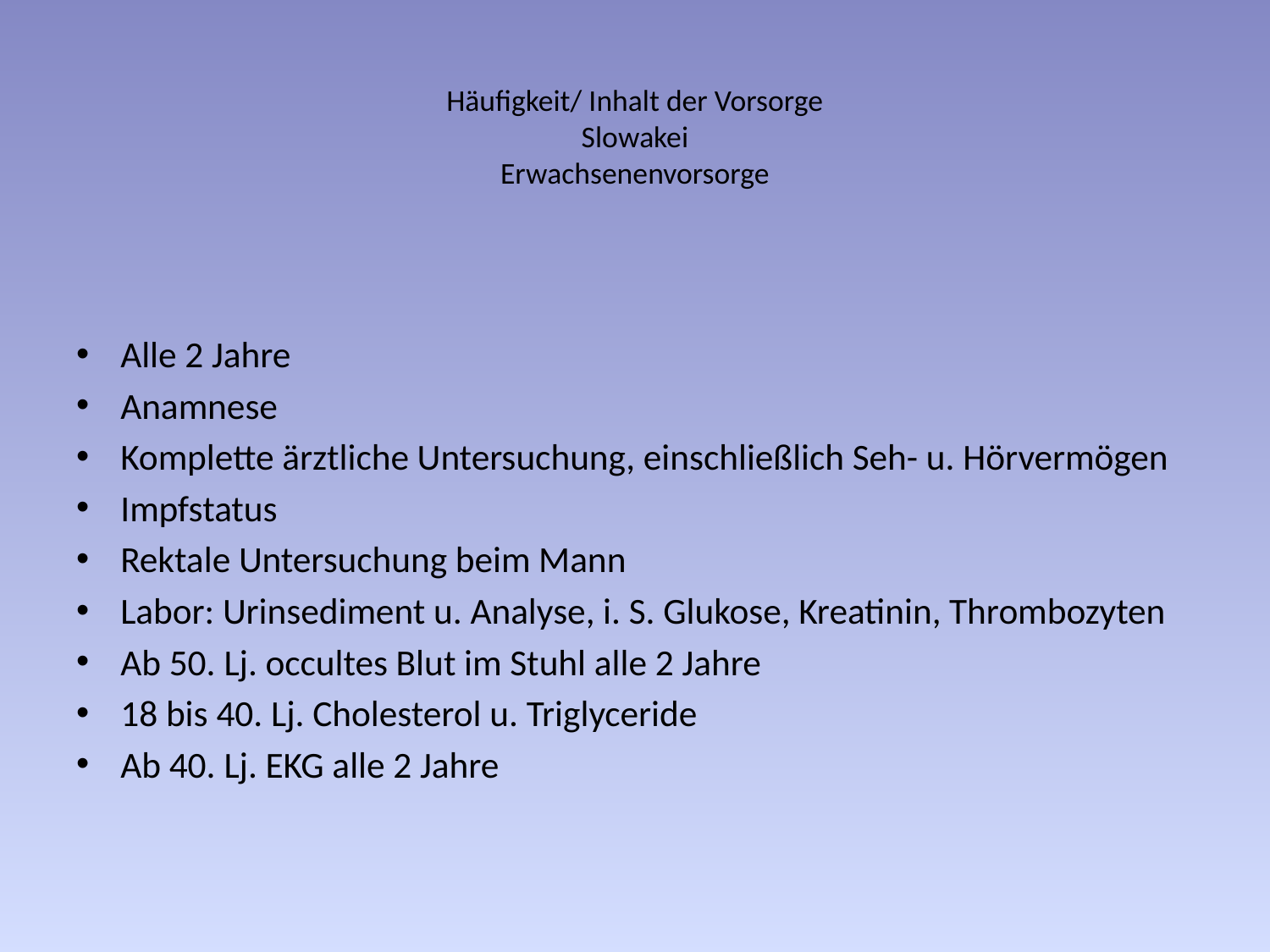

# Häufigkeit/ Inhalt der Vorsorge Slowakei Erwachsenenvorsorge

Alle 2 Jahre
Anamnese
Komplette ärztliche Untersuchung, einschließlich Seh- u. Hörvermögen
Impfstatus
Rektale Untersuchung beim Mann
Labor: Urinsediment u. Analyse, i. S. Glukose, Kreatinin, Thrombozyten
Ab 50. Lj. occultes Blut im Stuhl alle 2 Jahre
18 bis 40. Lj. Cholesterol u. Triglyceride
Ab 40. Lj. EKG alle 2 Jahre